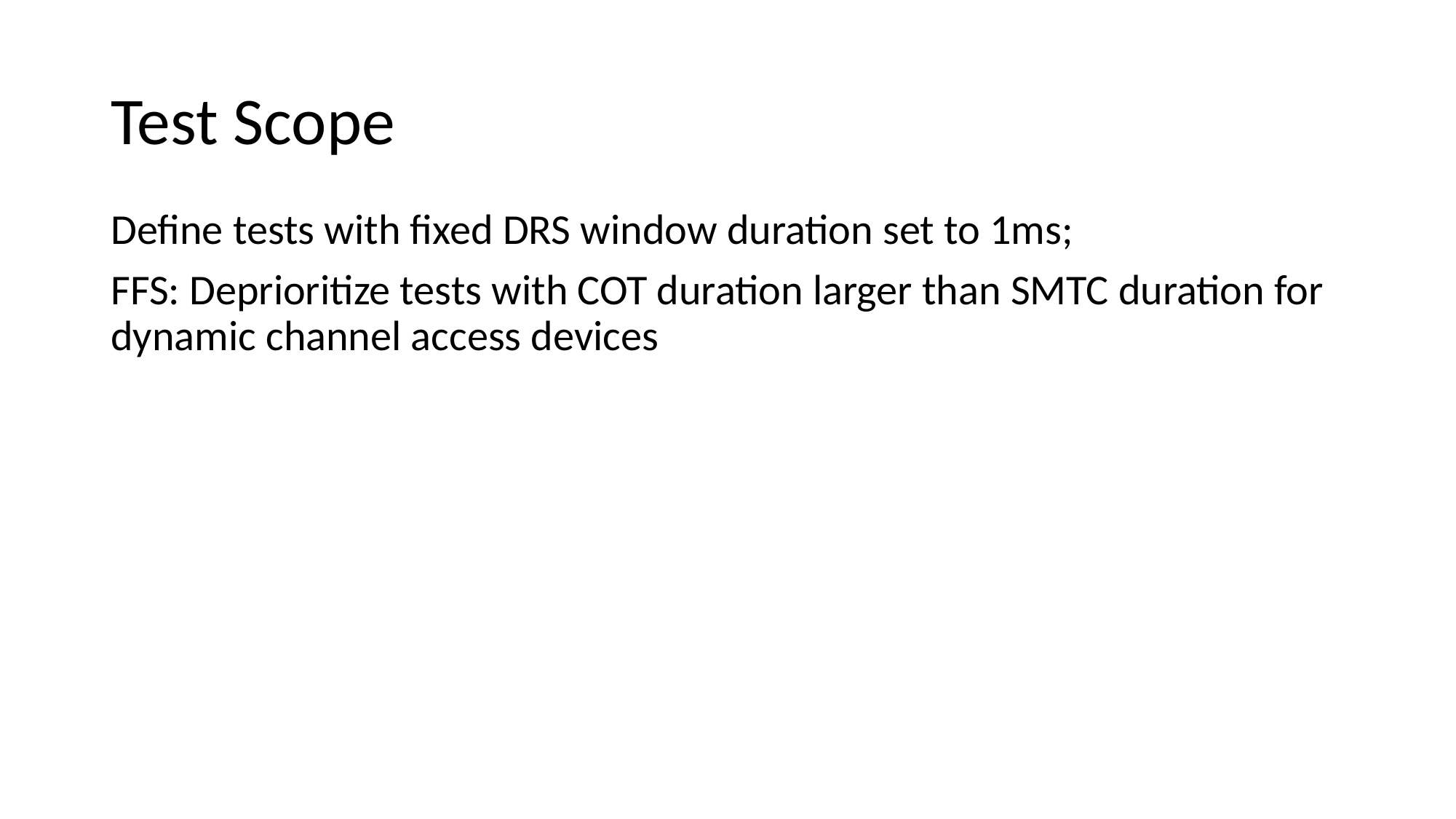

# Test Scope
Define tests with fixed DRS window duration set to 1ms;
FFS: Deprioritize tests with COT duration larger than SMTC duration for dynamic channel access devices